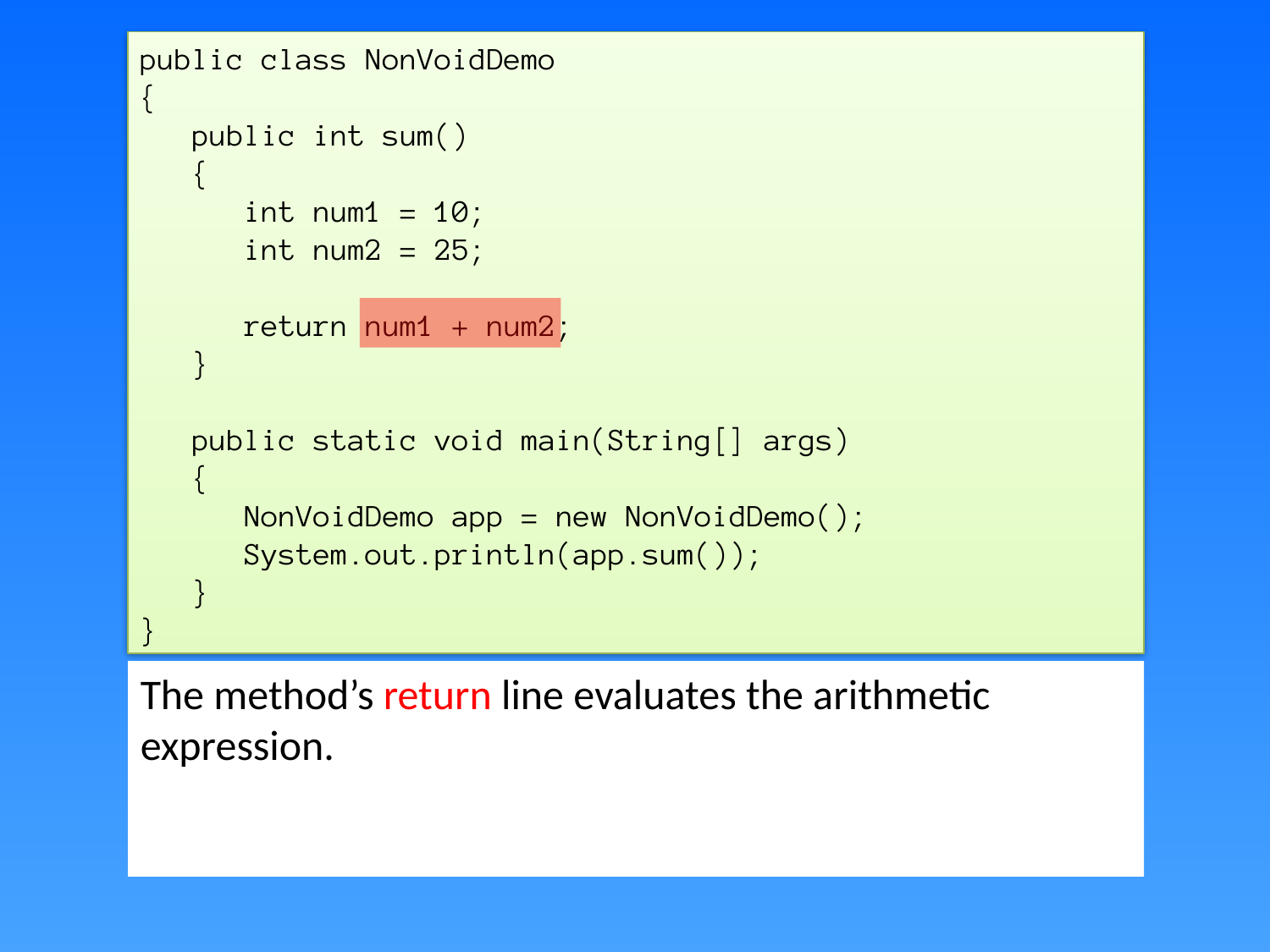

public class NonVoidDemo
{
   public int sum()
   {
      int num1 = 10;
      int num2 = 25;

      return num1 + num2;
   }

   public static void main(String[] args)
   {
      NonVoidDemo app = new NonVoidDemo();
      System.out.println(app.sum());
   }
}

The method’s return line evaluates the arithmetic expression.